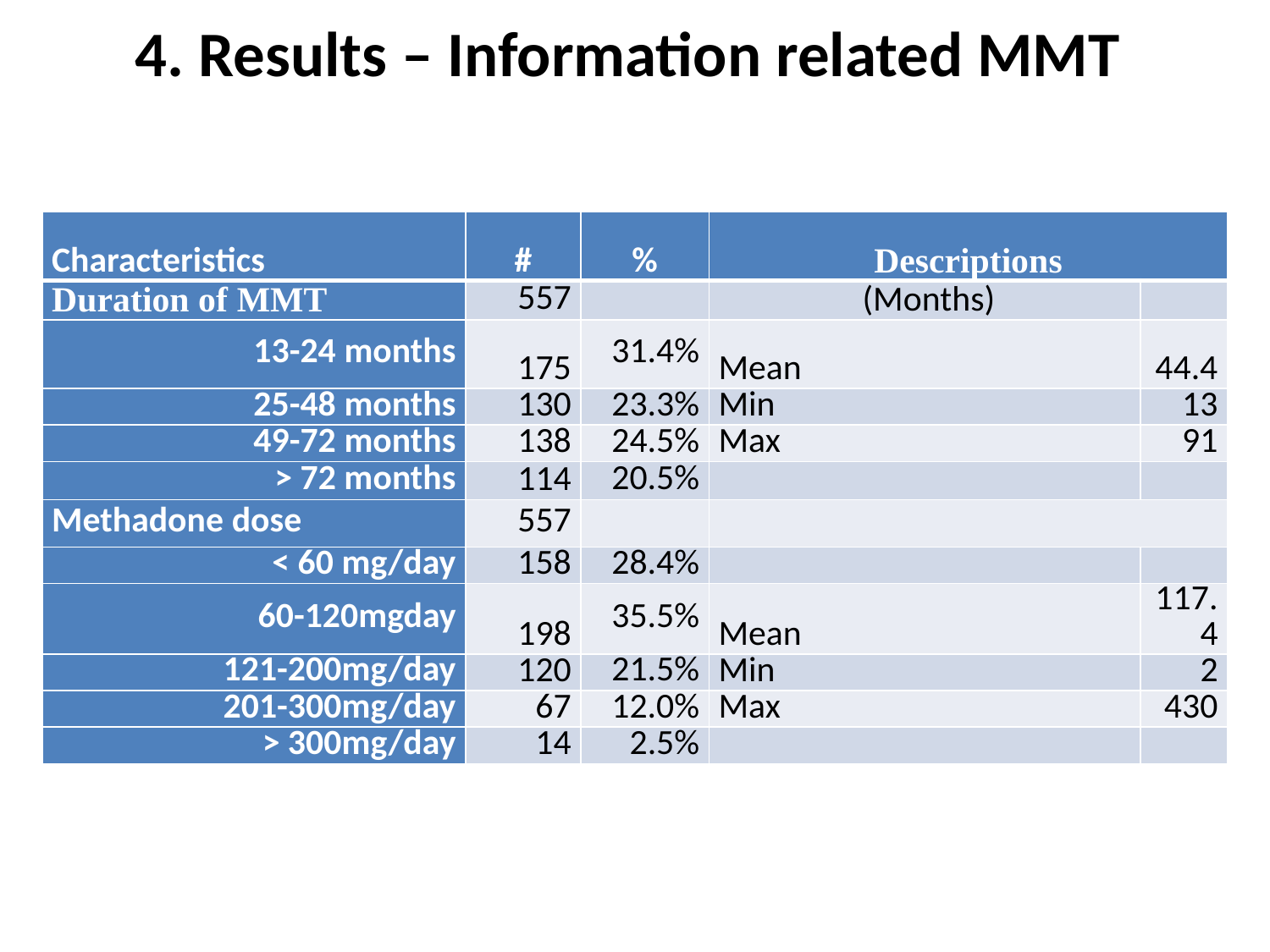

4. Results – Information related MMT
| Characteristics | # | % | Descriptions |  |
| --- | --- | --- | --- | --- |
| Duration of MMT | 557 |  | (Months) |  |
| 13-24 months | 175 | 31.4% | Mean | 44.4 |
| 25-48 months | 130 | 23.3% | Min | 13 |
| 49-72 months | 138 | 24.5% | Max | 91 |
| > 72 months | 114 | 20.5% |  |  |
| Methadone dose | 557 |  |  |  |
| < 60 mg/day | 158 | 28.4% |  |  |
| 60-120mgday | 198 | 35.5% | Mean | 117.4 |
| 121-200mg/day | 120 | 21.5% | Min | 2 |
| 201-300mg/day | 67 | 12.0% | Max | 430 |
| > 300mg/day | 14 | 2.5% |  |  |